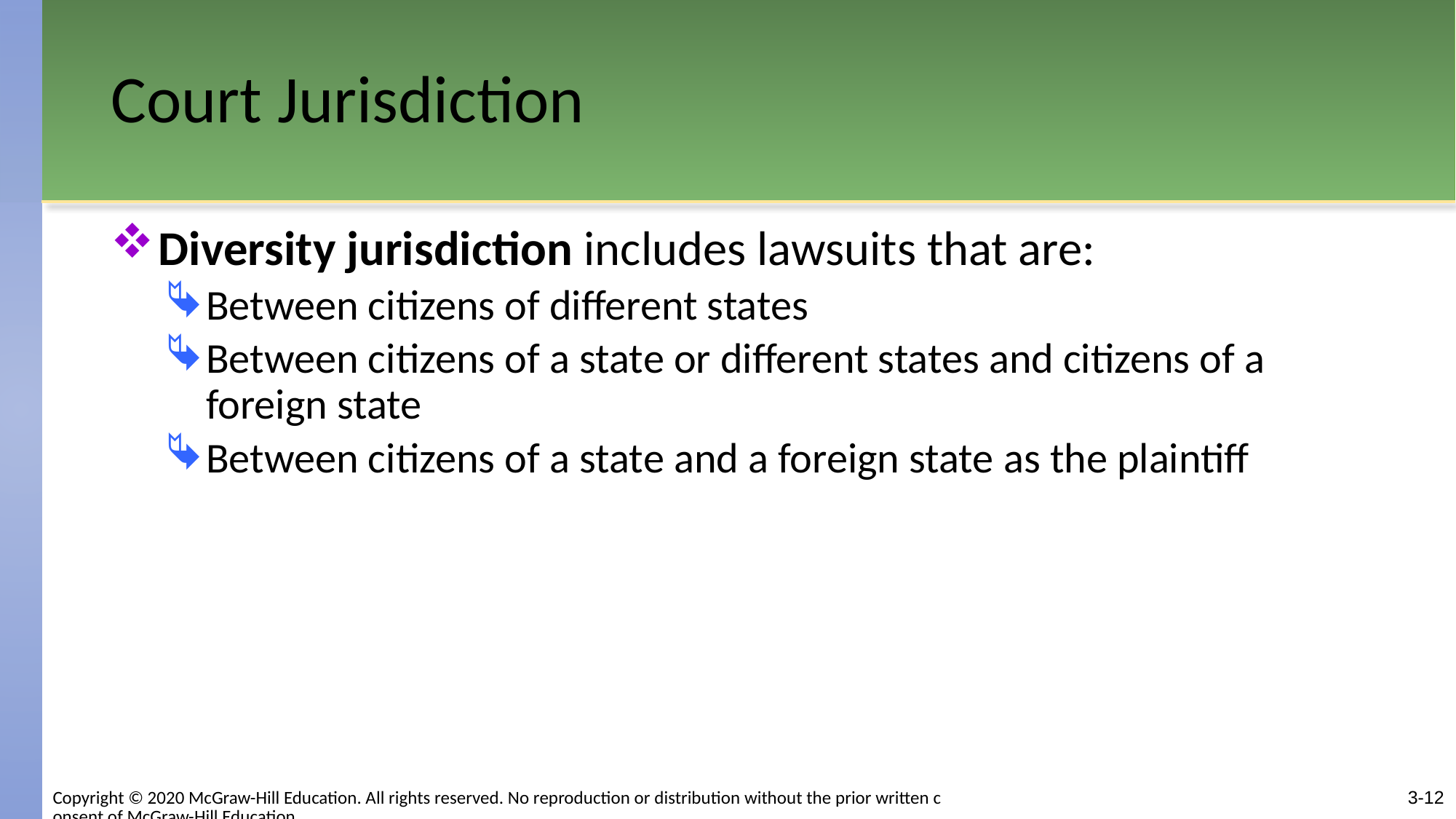

# Court Jurisdiction
Diversity jurisdiction includes lawsuits that are:
Between citizens of different states
Between citizens of a state or different states and citizens of a foreign state
Between citizens of a state and a foreign state as the plaintiff

3-12
Copyright © 2020 McGraw-Hill Education. All rights reserved. No reproduction or distribution without the prior written consent of McGraw-Hill Education.